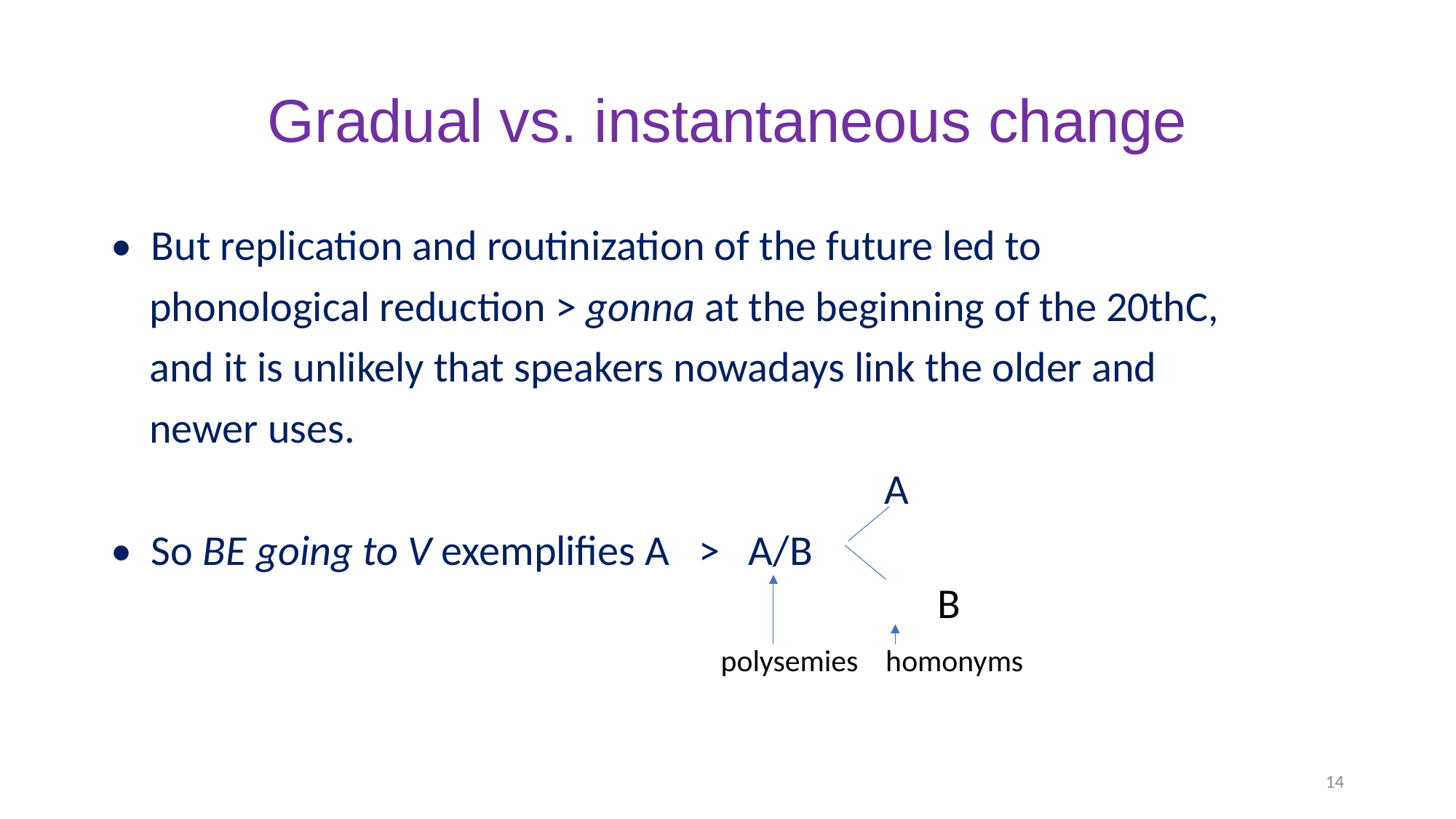

# Gradual vs. instantaneous change
•  But replication and routinization of the future led to
    phonological reduction > gonna at the beginning of the 20thC,
    and it is unlikely that speakers nowadays link the older and
    newer uses.
							 A
•  So BE going to V exemplifies A   >   A/B
							 B
					 polysemies    homonyms

14